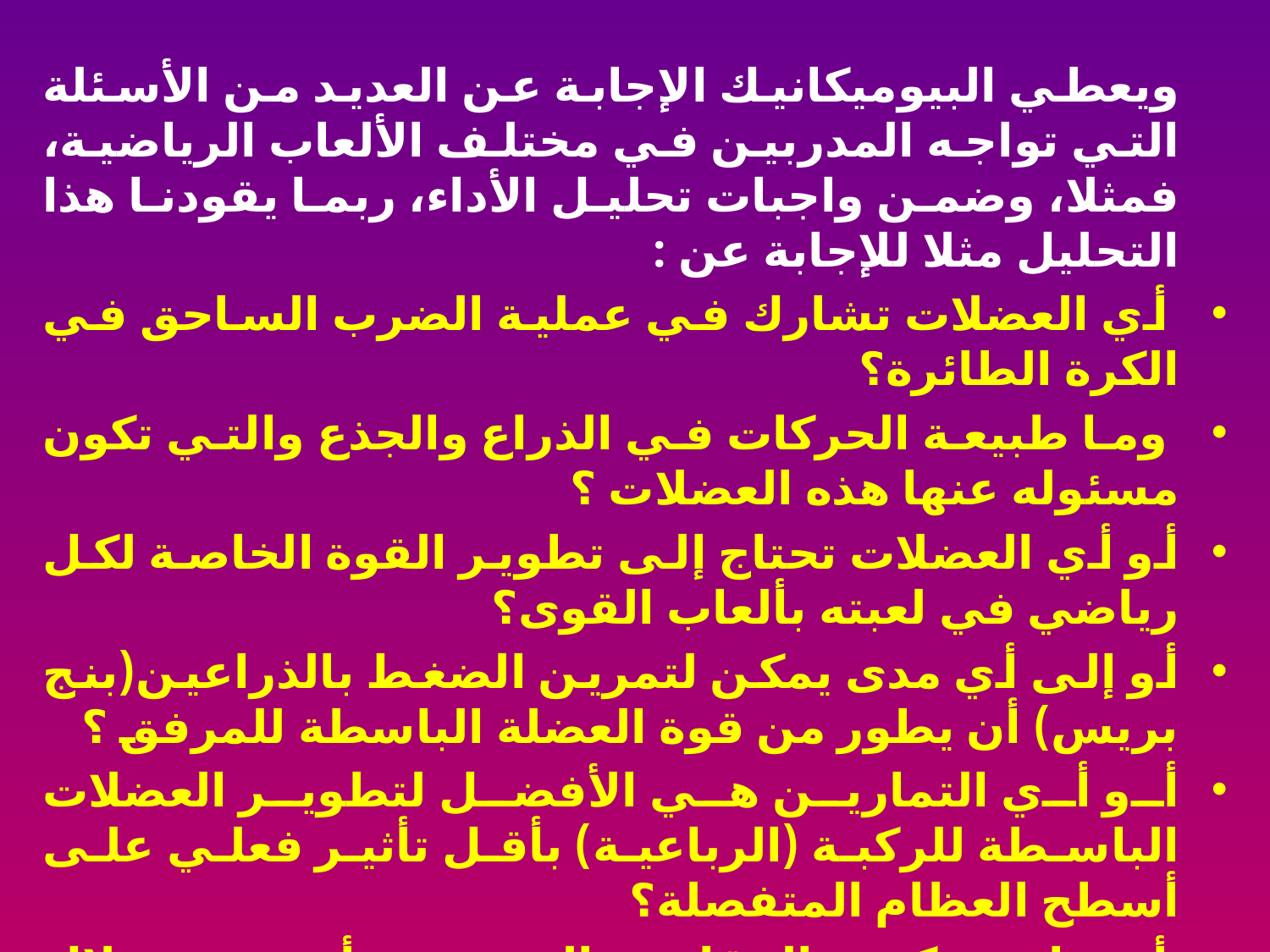

ويعطي البيوميكانيك الإجابة عن العديد من الأسئلة التي تواجه المدربين في مختلف الألعاب الرياضية، فمثلا، وضمن واجبات تحليل الأداء، ربما يقودنا هذا التحليل مثلا للإجابة عن :
 أي العضلات تشارك في عملية الضرب الساحق في الكرة الطائرة؟
 وما طبيعة الحركات في الذراع والجذع والتي تكون مسئوله عنها هذه العضلات ؟
أو أي العضلات تحتاج إلى تطوير القوة الخاصة لكل رياضي في لعبته بألعاب القوى؟
أو إلى أي مدى يمكن لتمرين الضغط بالذراعين(بنج بريس) أن يطور من قوة العضلة الباسطة للمرفق ؟
أو أي التمارين هي الأفضل لتطوير العضلات الباسطة للركبة (الرباعية) بأقل تأثير فعلي على أسطح العظام المتفصلة؟
 أو ما هي كمية المقاومة التي يجب أن تتغير خلال مدى حركة التمرين للحصول على فاعلية أكثر من التمرين الاعتيادي.